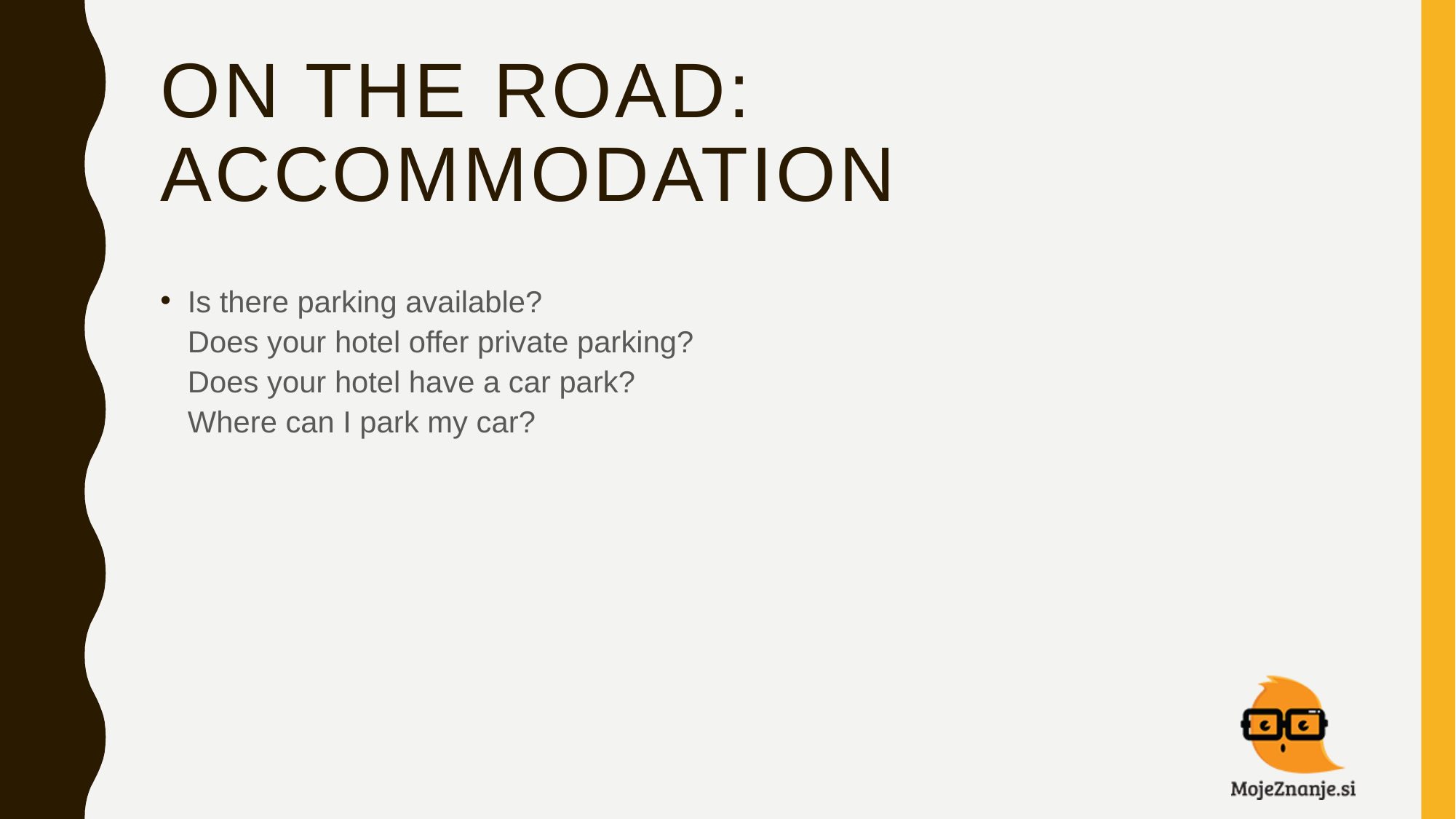

# ON THE ROAD: ACCOMMODATION
Is there parking available?
Does your hotel offer private parking?
Does your hotel have a car park?
Where can I park my car?